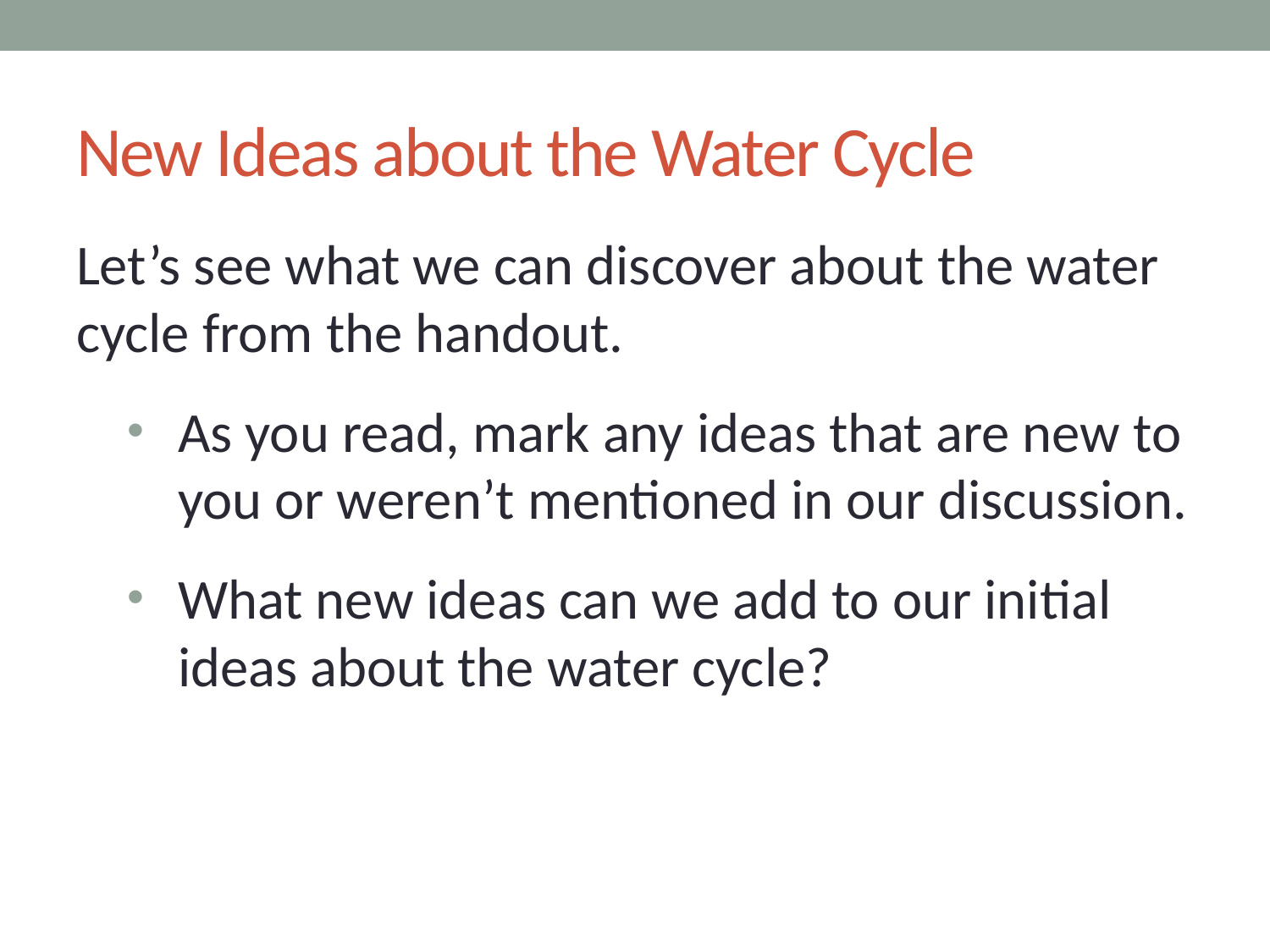

# New Ideas about the Water Cycle
Let’s see what we can discover about the water cycle from the handout.
As you read, mark any ideas that are new to you or weren’t mentioned in our discussion.
What new ideas can we add to our initial ideas about the water cycle?